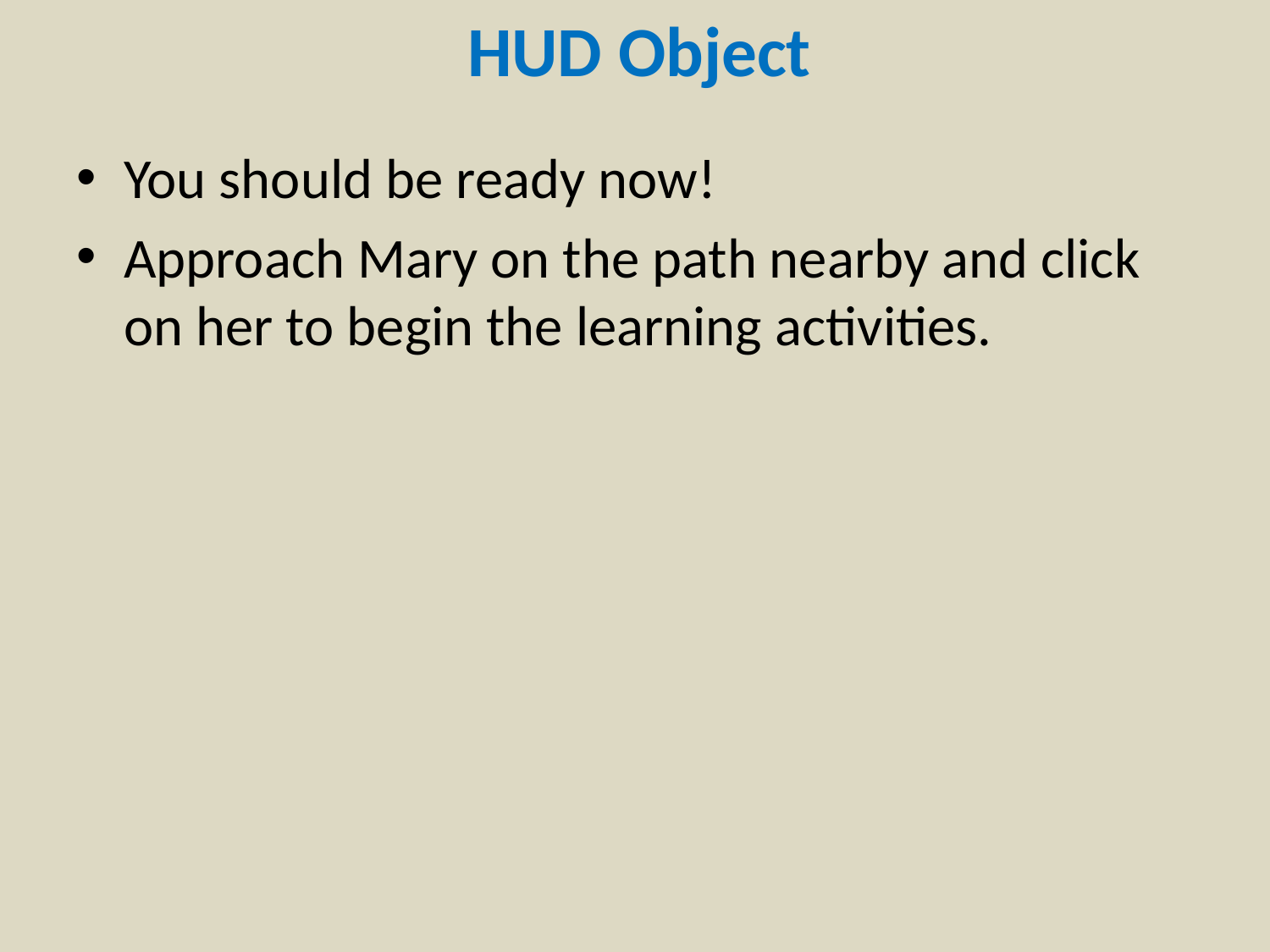

HUD Object
You should be ready now!
Approach Mary on the path nearby and click on her to begin the learning activities.